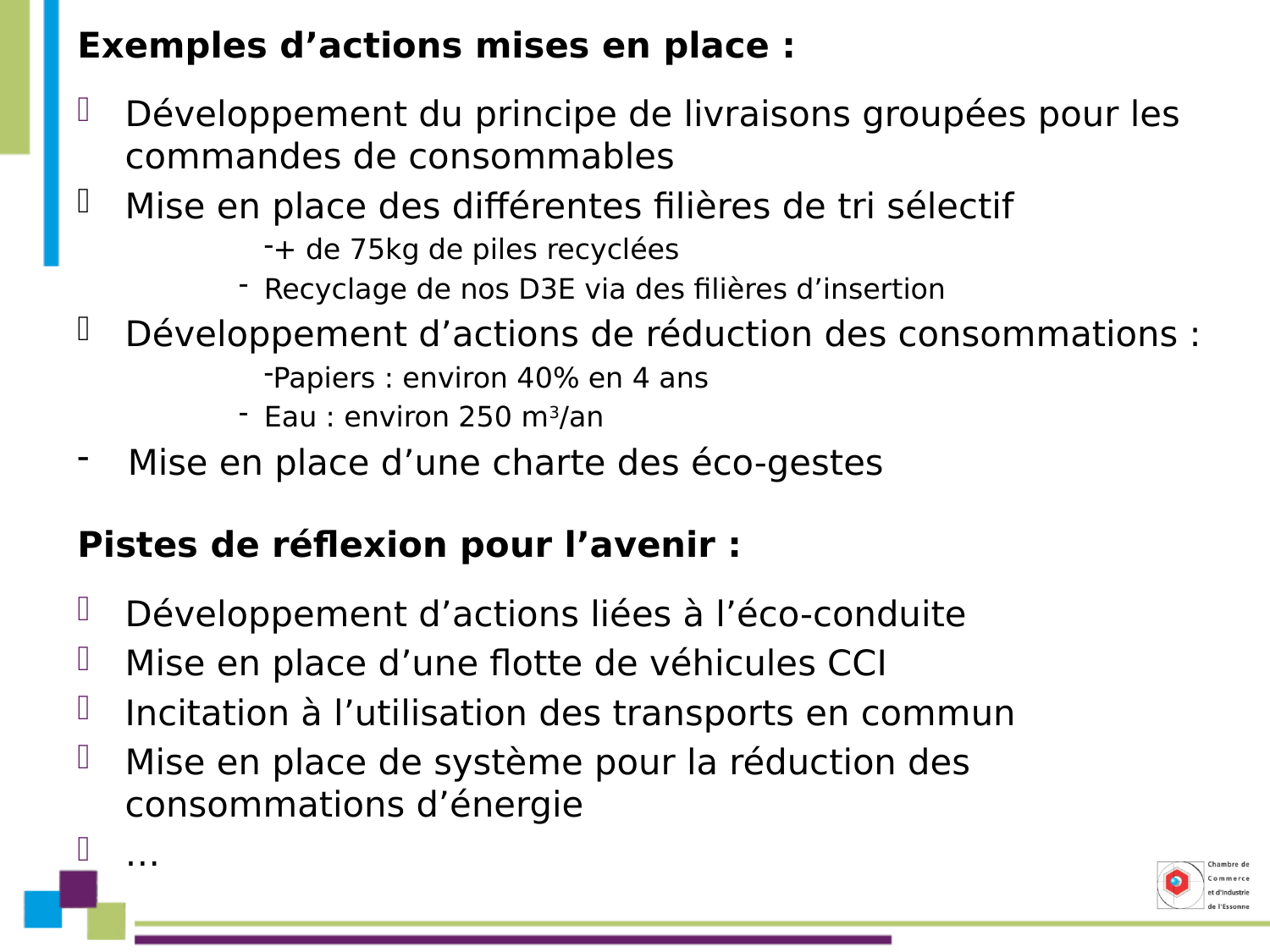

Exemples d’actions mises en place :

Développement du principe de livraisons groupées pour les commandes de consommables
Mise en place des différentes filières de tri sélectif
+ de 75kg de piles recyclées
Recyclage de nos D3E via des filières d’insertion
Développement d’actions de réduction des consommations :
Papiers : environ 40% en 4 ans
Eau : environ 250 m3/an
Mise en place d’une charte des éco-gestes

Pistes de réflexion pour l’avenir :

Développement d’actions liées à l’éco-conduite
Mise en place d’une flotte de véhicules CCI
Incitation à l’utilisation des transports en commun
Mise en place de système pour la réduction des consommations d’énergie
…